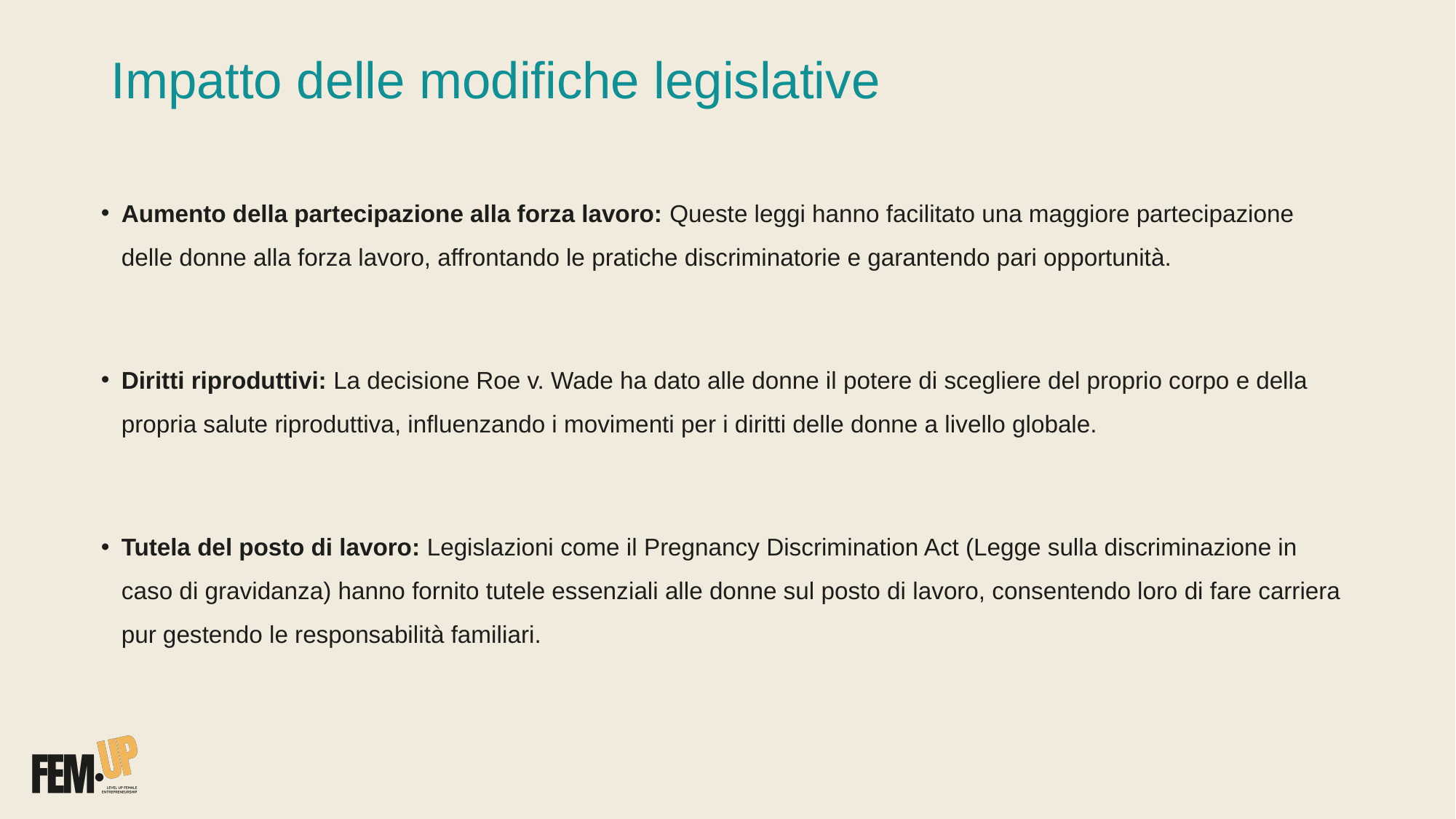

# Impatto delle modifiche legislative
Aumento della partecipazione alla forza lavoro: Queste leggi hanno facilitato una maggiore partecipazione delle donne alla forza lavoro, affrontando le pratiche discriminatorie e garantendo pari opportunità.

Diritti riproduttivi: La decisione Roe v. Wade ha dato alle donne il potere di scegliere del proprio corpo e della propria salute riproduttiva, influenzando i movimenti per i diritti delle donne a livello globale.

Tutela del posto di lavoro: Legislazioni come il Pregnancy Discrimination Act (Legge sulla discriminazione in caso di gravidanza) hanno fornito tutele essenziali alle donne sul posto di lavoro, consentendo loro di fare carriera pur gestendo le responsabilità familiari.